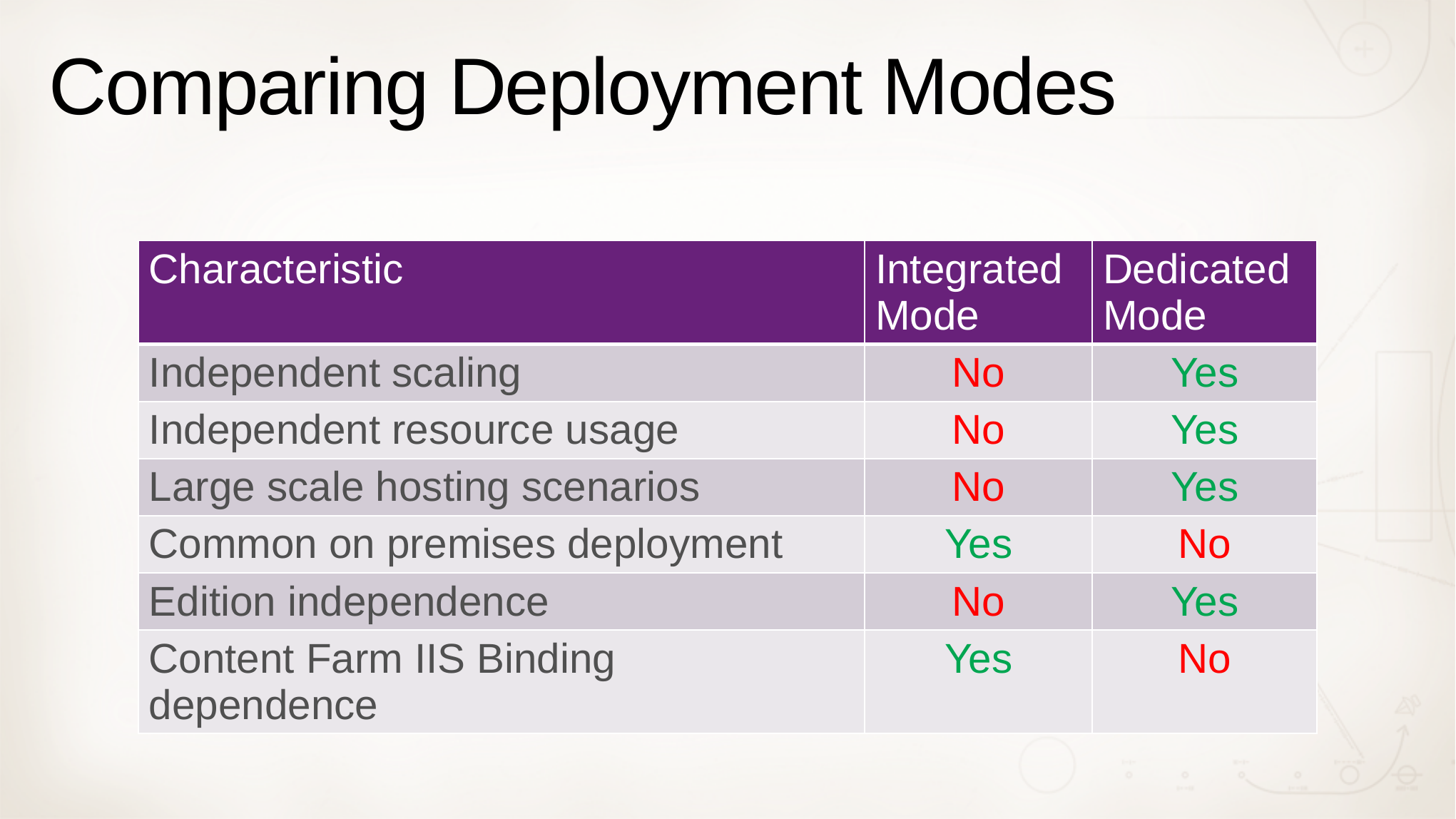

# Comparing Deployment Modes
| Characteristic | Integrated Mode | Dedicated Mode |
| --- | --- | --- |
| Independent scaling | No | Yes |
| Independent resource usage | No | Yes |
| Large scale hosting scenarios | No | Yes |
| Common on premises deployment | Yes | No |
| Edition independence | No | Yes |
| Content Farm IIS Binding dependence | Yes | No |